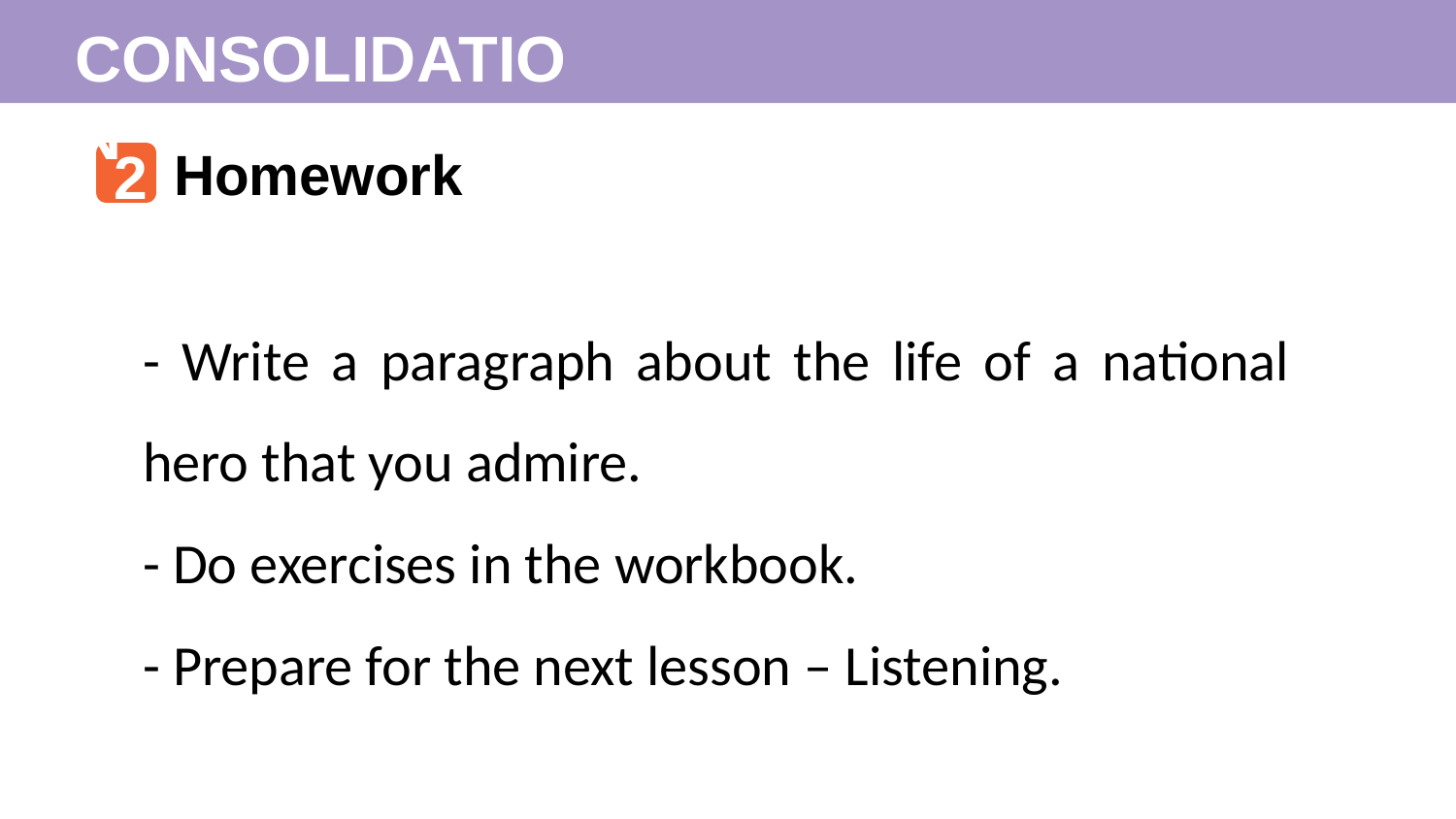

CONSOLIDATION
2
Homework

- Write a paragraph about the life of a national hero that you admire.
- Do exercises in the workbook.
- Prepare for the next lesson – Listening.